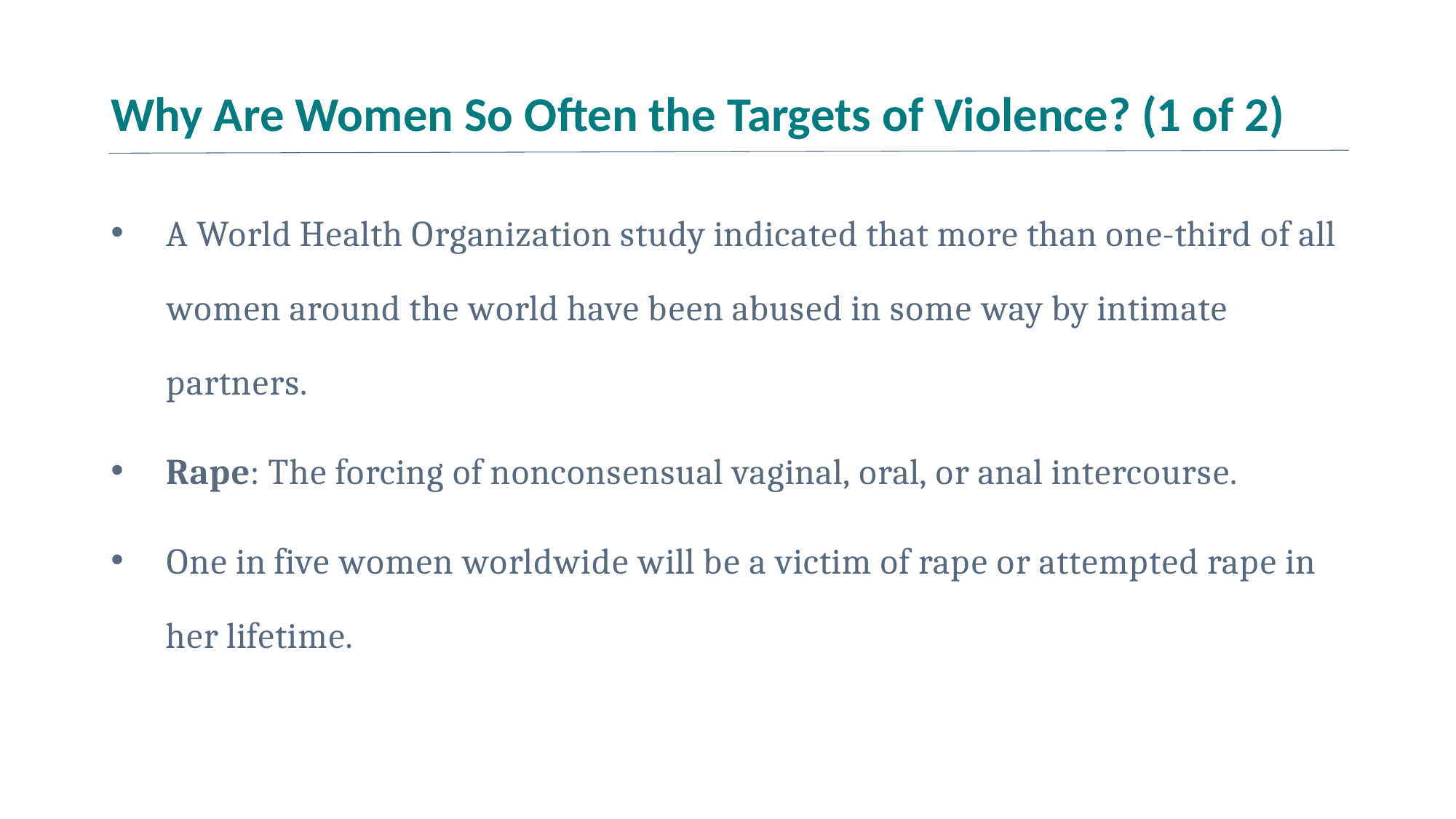

# Why Are Women So Often the Targets of Violence? (1 of 2)
A World Health Organization study indicated that more than one-third of all women around the world have been abused in some way by intimate partners.
Rape: The forcing of nonconsensual vaginal, oral, or anal intercourse.
One in five women worldwide will be a victim of rape or attempted rape in her lifetime.